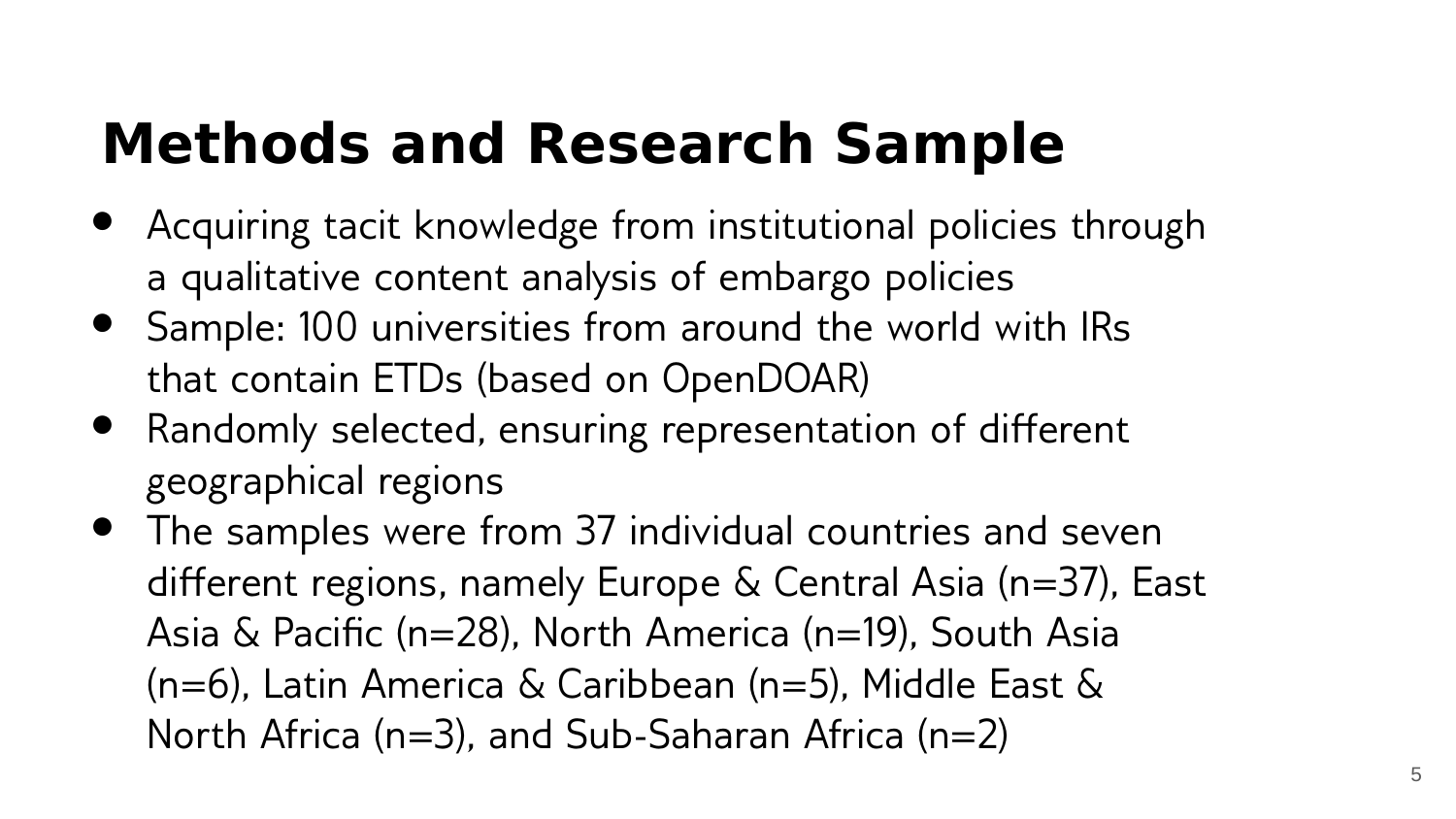

Methods and Research Sample
Acquiring tacit knowledge from institutional policies through a qualitative content analysis of embargo policies
Sample: 100 universities from around the world with IRs that contain ETDs (based on OpenDOAR)
Randomly selected, ensuring representation of different geographical regions
The samples were from 37 individual countries and seven different regions, namely Europe & Central Asia (n=37), East Asia & Pacific (n=28), North America (n=19), South Asia (n=6), Latin America & Caribbean (n=5), Middle East & North Africa (n=3), and Sub-Saharan Africa (n=2)

5